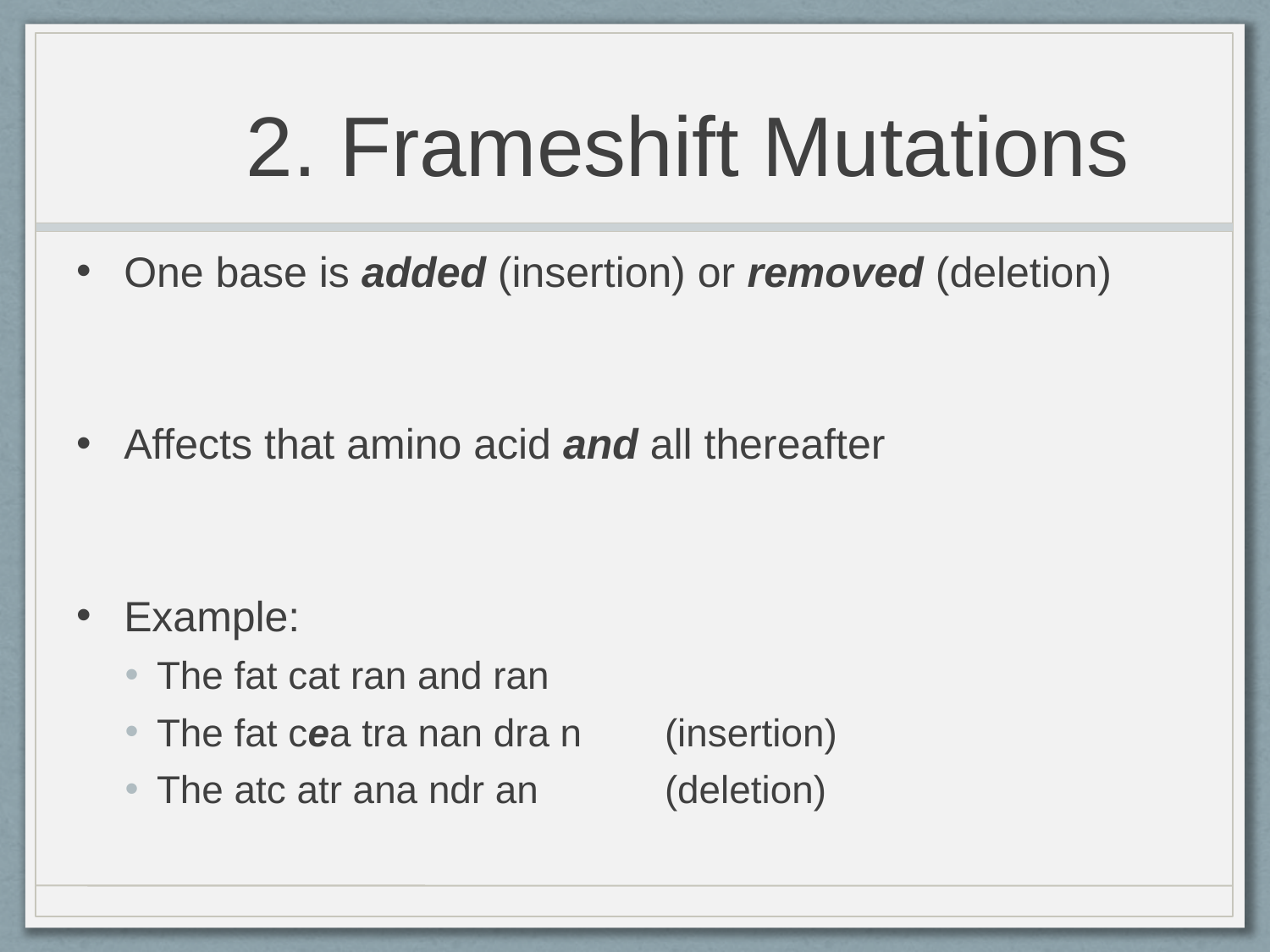

# 2. Frameshift Mutations
One base is added (insertion) or removed (deletion)

Affects that amino acid and all thereafter

Example:
The fat cat ran and ran
The fat cea tra nan dra n 	(insertion)
The atc atr ana ndr an 	(deletion)